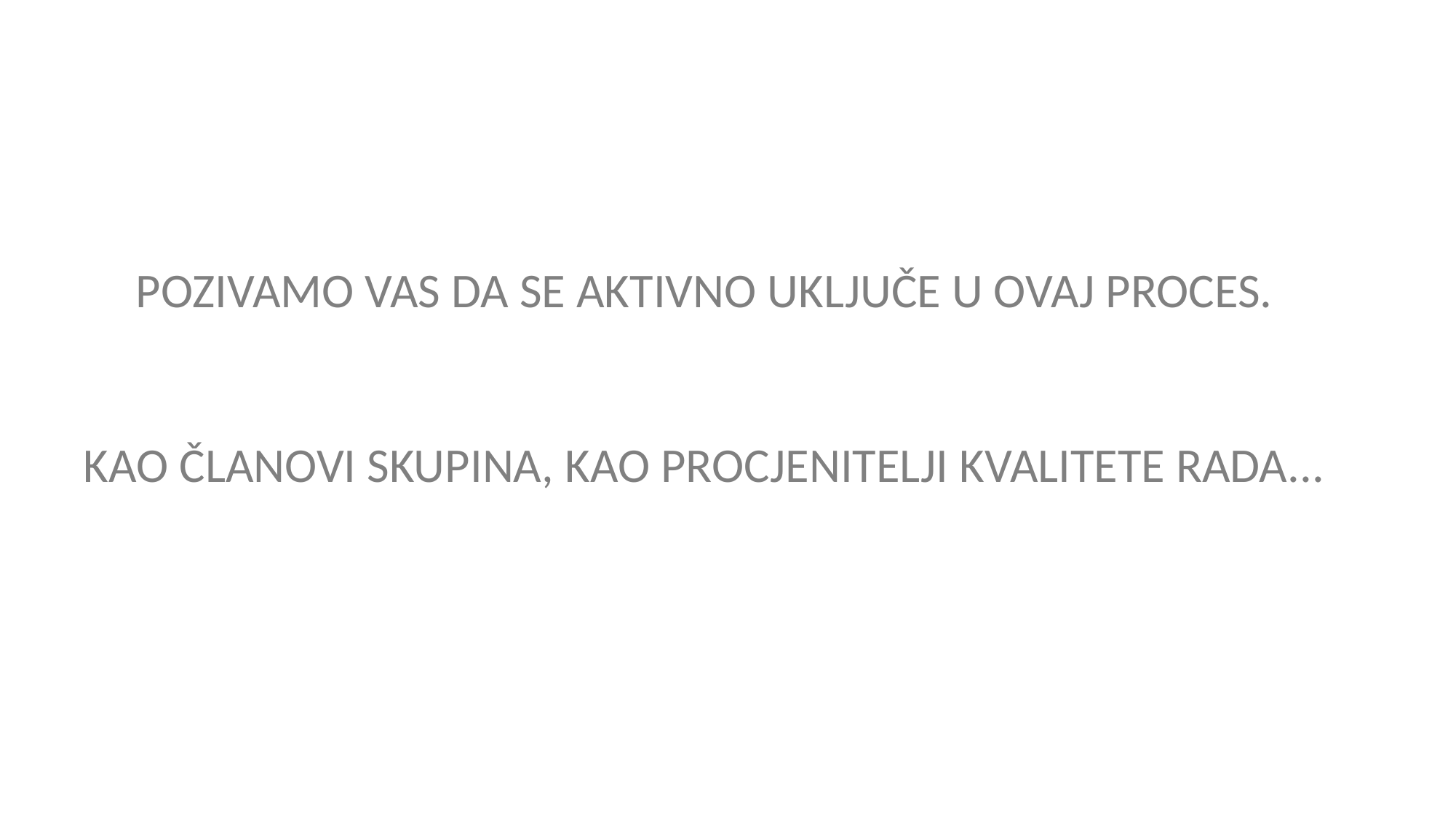

POZIVAMO VAS DA SE AKTIVNO UKLJUČE U OVAJ PROCES.

KAO ČLANOVI SKUPINA, KAO PROCJENITELJI KVALITETE RADA...